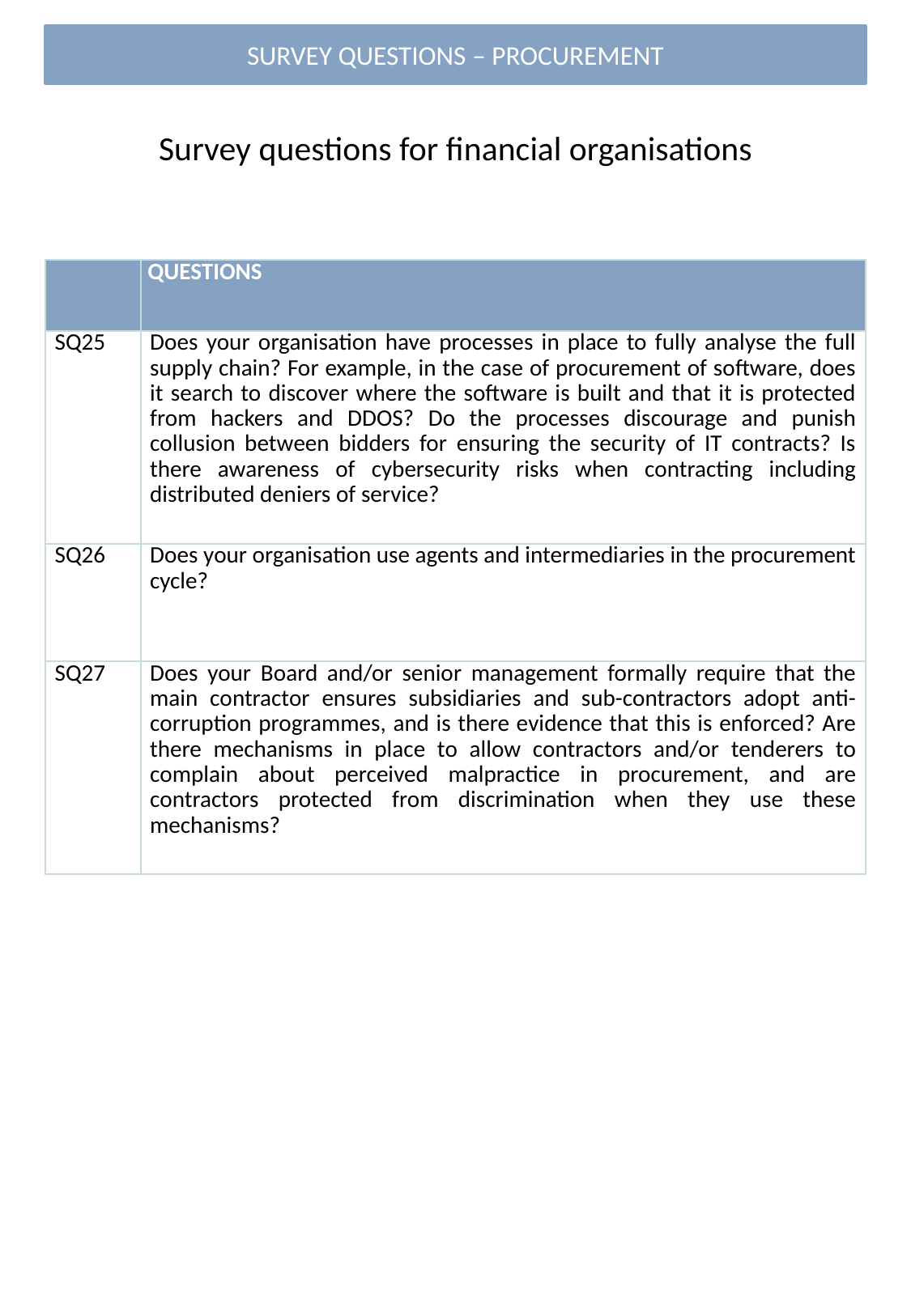

SURVEY QUESTIONS – PROCUREMENT
# Survey questions for financial organisations
|  | QUESTIONS |
| --- | --- |
| SQ25 | Does your organisation have processes in place to fully analyse the full supply chain? For example, in the case of procurement of software, does it search to discover where the software is built and that it is protected from hackers and DDOS? Do the processes discourage and punish collusion between bidders for ensuring the security of IT contracts? Is there awareness of cybersecurity risks when contracting including distributed deniers of service? |
| SQ26 | Does your organisation use agents and intermediaries in the procurement cycle? |
| SQ27 | Does your Board and/or senior management formally require that the main contractor ensures subsidiaries and sub-contractors adopt anti-corruption programmes, and is there evidence that this is enforced? Are there mechanisms in place to allow contractors and/or tenderers to complain about perceived malpractice in procurement, and are contractors protected from discrimination when they use these mechanisms? |